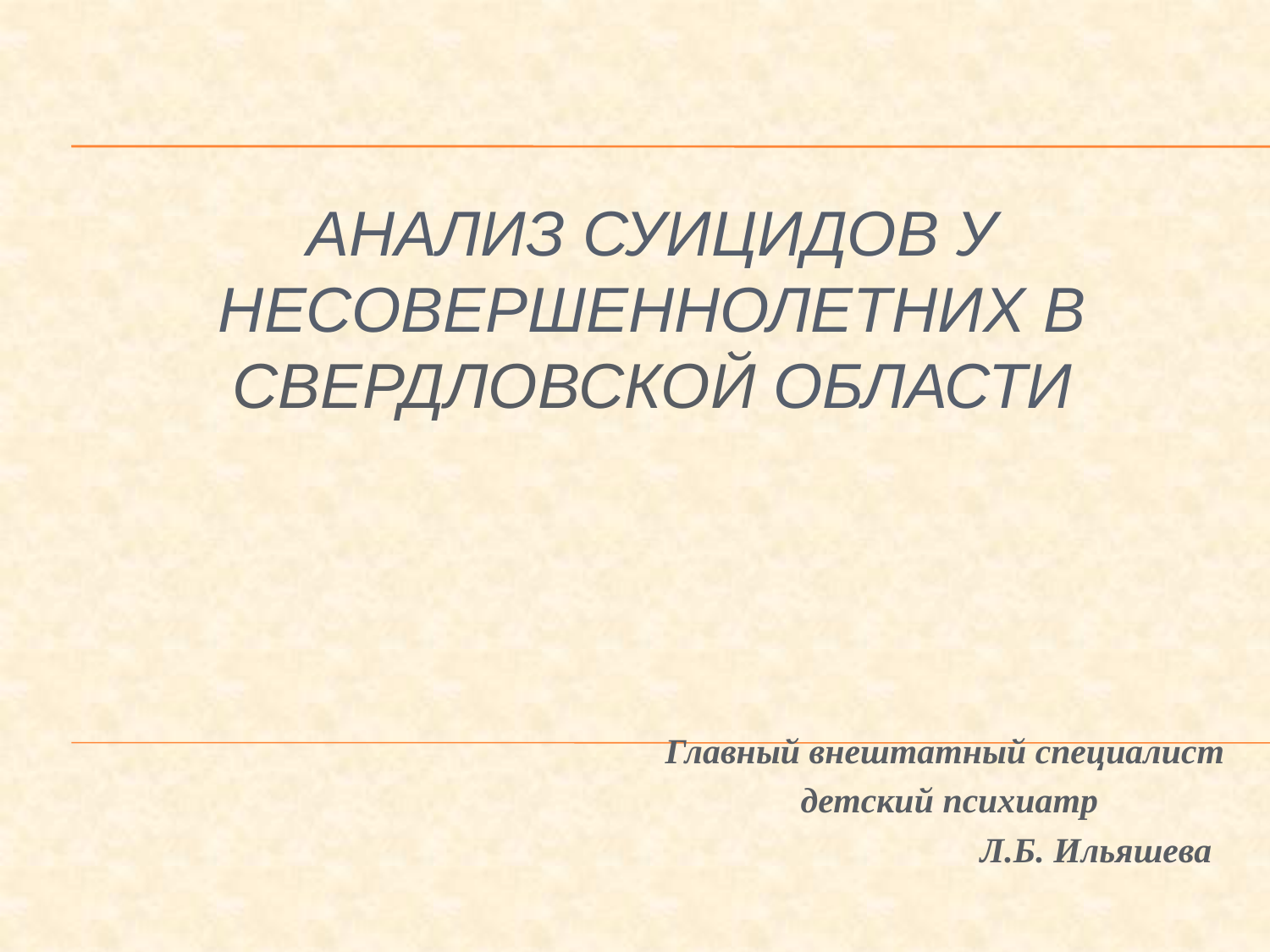

# Анализ суицидов у несовершеннолетних в Свердловской области
Главный внештатный специалист
детский психиатр
                                 Л.Б. Ильяшева